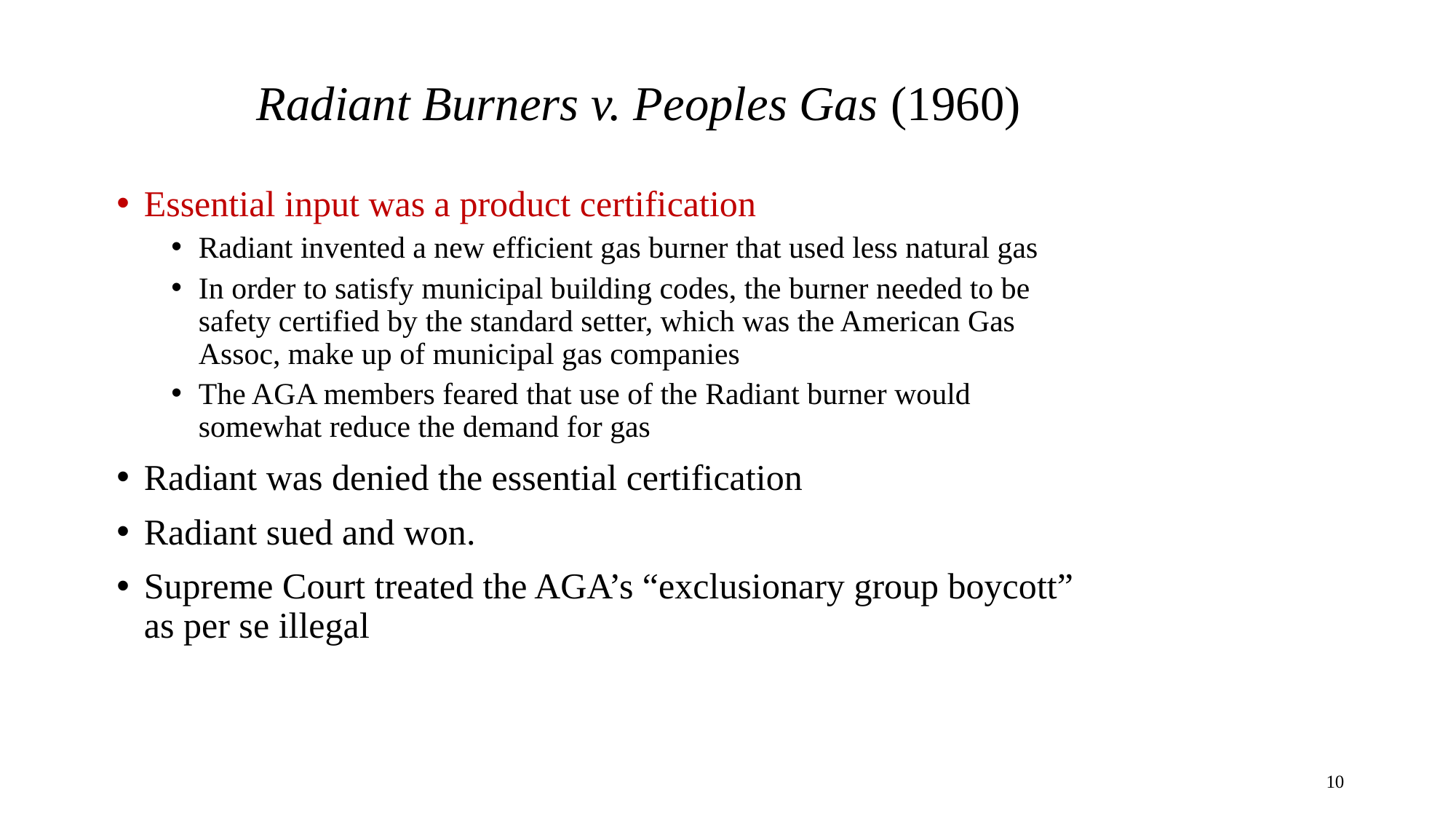

# Radiant Burners v. Peoples Gas (1960)
Essential input was a product certification
Radiant invented a new efficient gas burner that used less natural gas
In order to satisfy municipal building codes, the burner needed to be safety certified by the standard setter, which was the American Gas Assoc, make up of municipal gas companies
The AGA members feared that use of the Radiant burner would somewhat reduce the demand for gas
Radiant was denied the essential certification
Radiant sued and won.
Supreme Court treated the AGA’s “exclusionary group boycott” as per se illegal
10